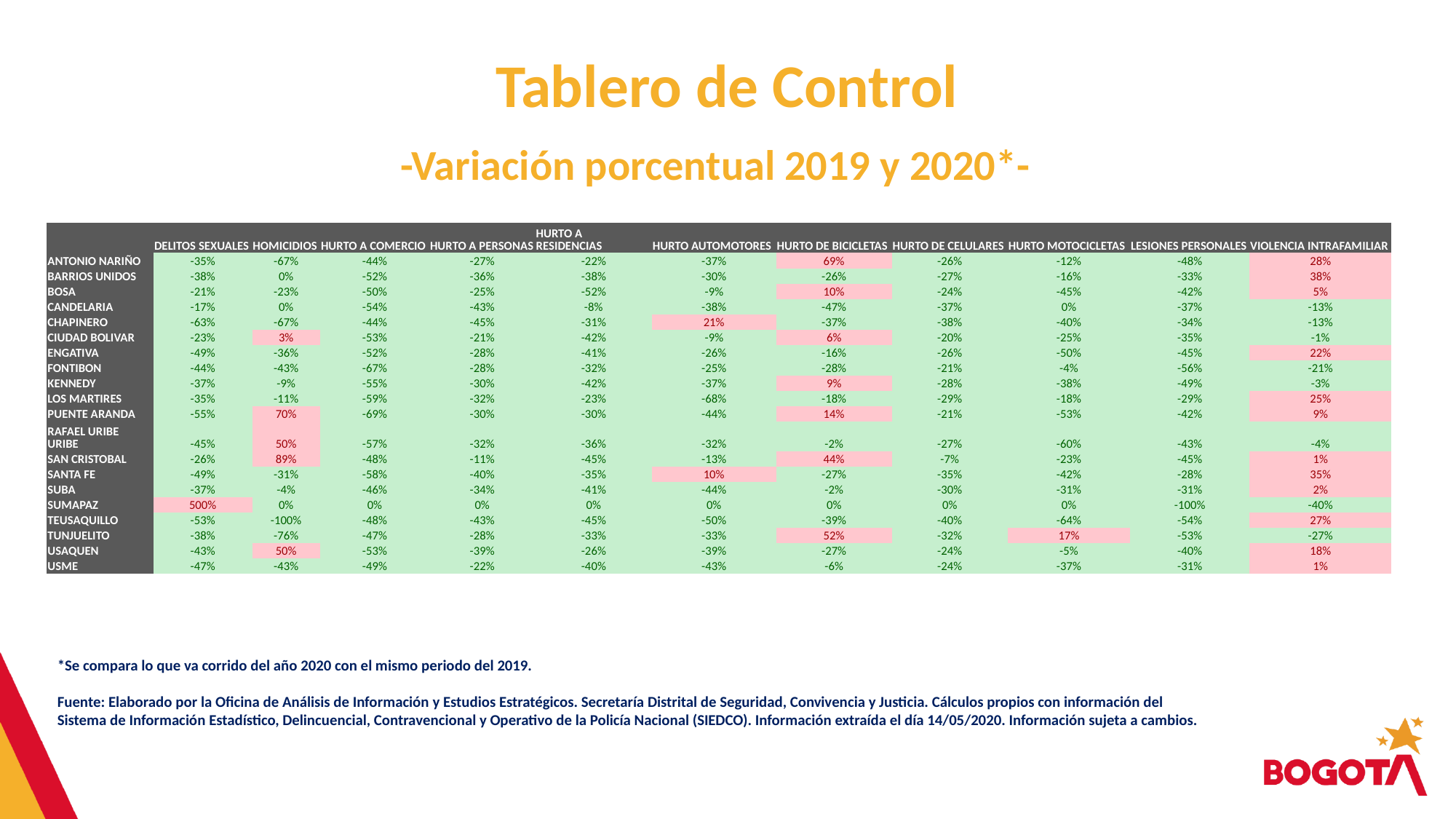

Tablero de Control
-Variación porcentual 2019 y 2020*-
|  | DELITOS SEXUALES | HOMICIDIOS | HURTO A COMERCIO | HURTO A PERSONAS | HURTO A RESIDENCIAS | HURTO AUTOMOTORES | HURTO DE BICICLETAS | HURTO DE CELULARES | HURTO MOTOCICLETAS | LESIONES PERSONALES | VIOLENCIA INTRAFAMILIAR |
| --- | --- | --- | --- | --- | --- | --- | --- | --- | --- | --- | --- |
| ANTONIO NARIÑO | -35% | -67% | -44% | -27% | -22% | -37% | 69% | -26% | -12% | -48% | 28% |
| BARRIOS UNIDOS | -38% | 0% | -52% | -36% | -38% | -30% | -26% | -27% | -16% | -33% | 38% |
| BOSA | -21% | -23% | -50% | -25% | -52% | -9% | 10% | -24% | -45% | -42% | 5% |
| CANDELARIA | -17% | 0% | -54% | -43% | -8% | -38% | -47% | -37% | 0% | -37% | -13% |
| CHAPINERO | -63% | -67% | -44% | -45% | -31% | 21% | -37% | -38% | -40% | -34% | -13% |
| CIUDAD BOLIVAR | -23% | 3% | -53% | -21% | -42% | -9% | 6% | -20% | -25% | -35% | -1% |
| ENGATIVA | -49% | -36% | -52% | -28% | -41% | -26% | -16% | -26% | -50% | -45% | 22% |
| FONTIBON | -44% | -43% | -67% | -28% | -32% | -25% | -28% | -21% | -4% | -56% | -21% |
| KENNEDY | -37% | -9% | -55% | -30% | -42% | -37% | 9% | -28% | -38% | -49% | -3% |
| LOS MARTIRES | -35% | -11% | -59% | -32% | -23% | -68% | -18% | -29% | -18% | -29% | 25% |
| PUENTE ARANDA | -55% | 70% | -69% | -30% | -30% | -44% | 14% | -21% | -53% | -42% | 9% |
| RAFAEL URIBE URIBE | -45% | 50% | -57% | -32% | -36% | -32% | -2% | -27% | -60% | -43% | -4% |
| SAN CRISTOBAL | -26% | 89% | -48% | -11% | -45% | -13% | 44% | -7% | -23% | -45% | 1% |
| SANTA FE | -49% | -31% | -58% | -40% | -35% | 10% | -27% | -35% | -42% | -28% | 35% |
| SUBA | -37% | -4% | -46% | -34% | -41% | -44% | -2% | -30% | -31% | -31% | 2% |
| SUMAPAZ | 500% | 0% | 0% | 0% | 0% | 0% | 0% | 0% | 0% | -100% | -40% |
| TEUSAQUILLO | -53% | -100% | -48% | -43% | -45% | -50% | -39% | -40% | -64% | -54% | 27% |
| TUNJUELITO | -38% | -76% | -47% | -28% | -33% | -33% | 52% | -32% | 17% | -53% | -27% |
| USAQUEN | -43% | 50% | -53% | -39% | -26% | -39% | -27% | -24% | -5% | -40% | 18% |
| USME | -47% | -43% | -49% | -22% | -40% | -43% | -6% | -24% | -37% | -31% | 1% |
*Se compara lo que va corrido del año 2020 con el mismo periodo del 2019.

Fuente: Elaborado por la Oficina de Análisis de Información y Estudios Estratégicos. Secretaría Distrital de Seguridad, Convivencia y Justicia. Cálculos propios con información del Sistema de Información Estadístico, Delincuencial, Contravencional y Operativo de la Policía Nacional (SIEDCO). Información extraída el día 14/05/2020. Información sujeta a cambios.